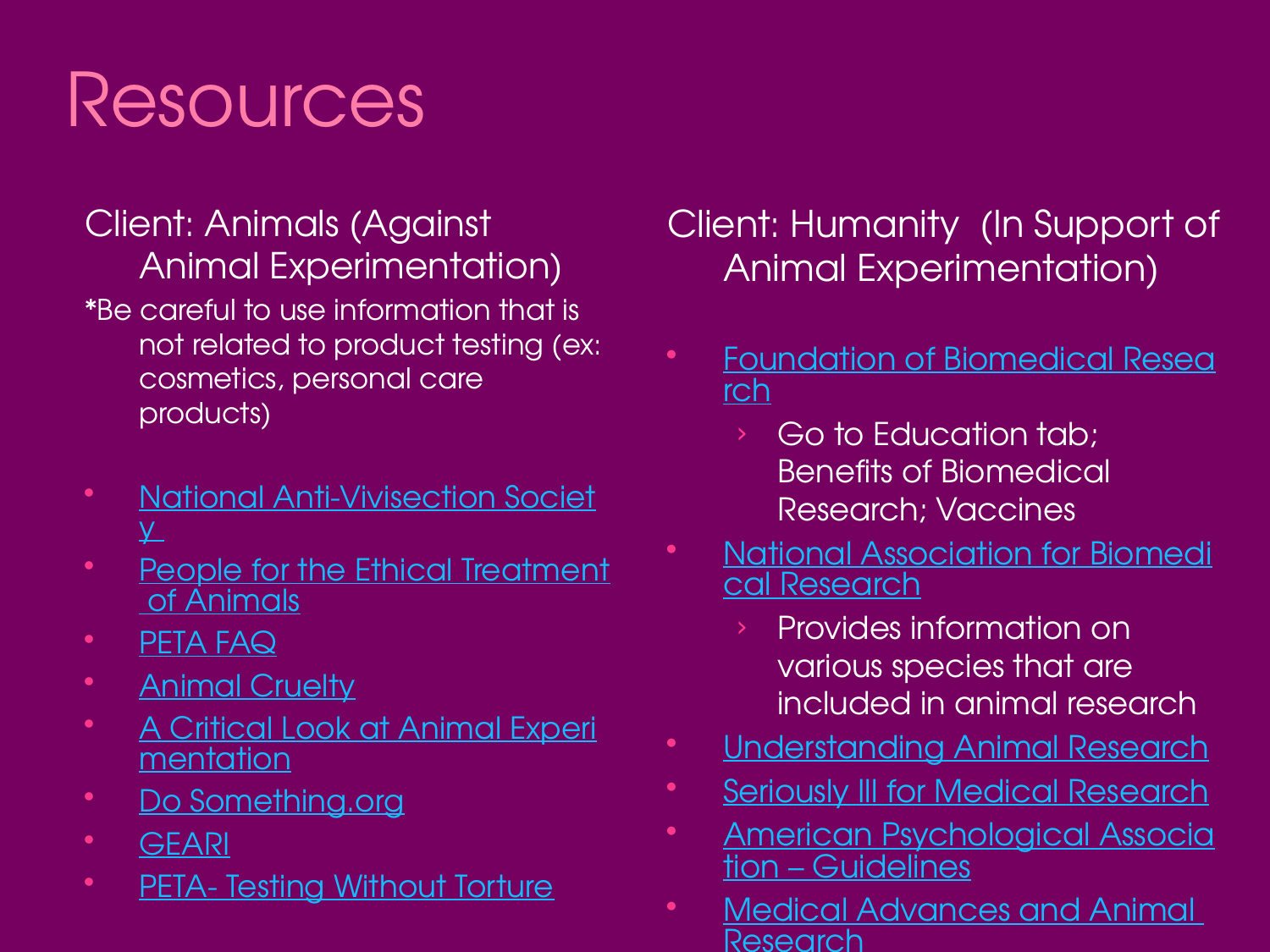

# Resources
Client: Animals (Against Animal Experimentation)
*Be careful to use information that is not related to product testing (ex: cosmetics, personal care products)

National Anti-Vivisection Society
People for the Ethical Treatment of Animals
PETA FAQ
Animal Cruelty
A Critical Look at Animal Experimentation
Do Something.org
GEARI
PETA- Testing Without Torture

Client: Humanity  (In Support of Animal Experimentation)

Foundation of Biomedical Research
Go to Education tab; Benefits of Biomedical Research; Vaccines
National Association for Biomedical Research
Provides information on various species that are included in animal research
Understanding Animal Research
Seriously Ill for Medical Research
American Psychological Association – Guidelines
Medical Advances and Animal Research